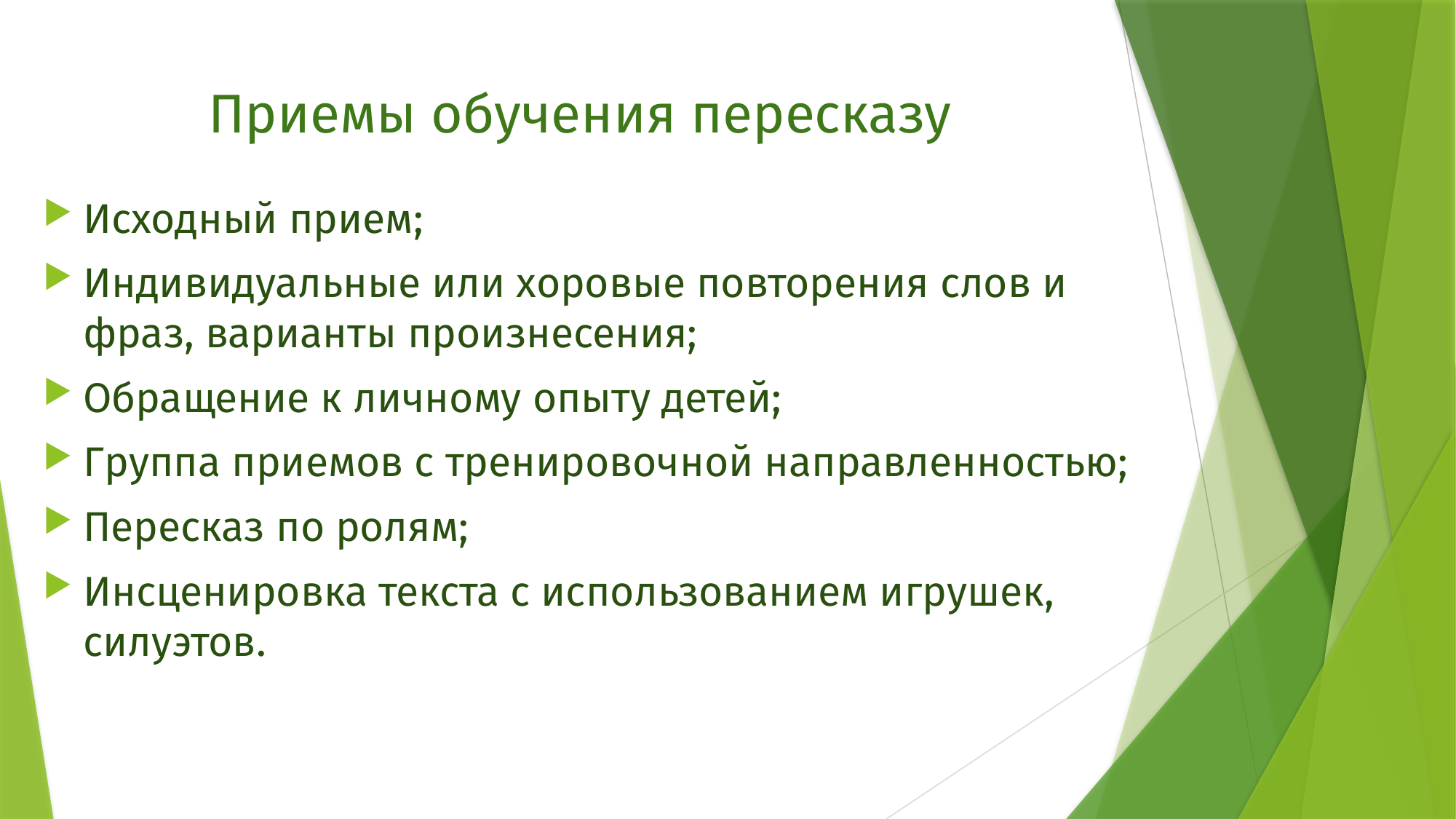

# Приемы обучения пересказу
Исходный прием;
Индивидуальные или хоровые повторения слов и фраз, варианты произнесения;
Обращение к личному опыту детей;
Группа приемов с тренировочной направленностью;
Пересказ по ролям;
Инсценировка текста с использованием игрушек, силуэтов.